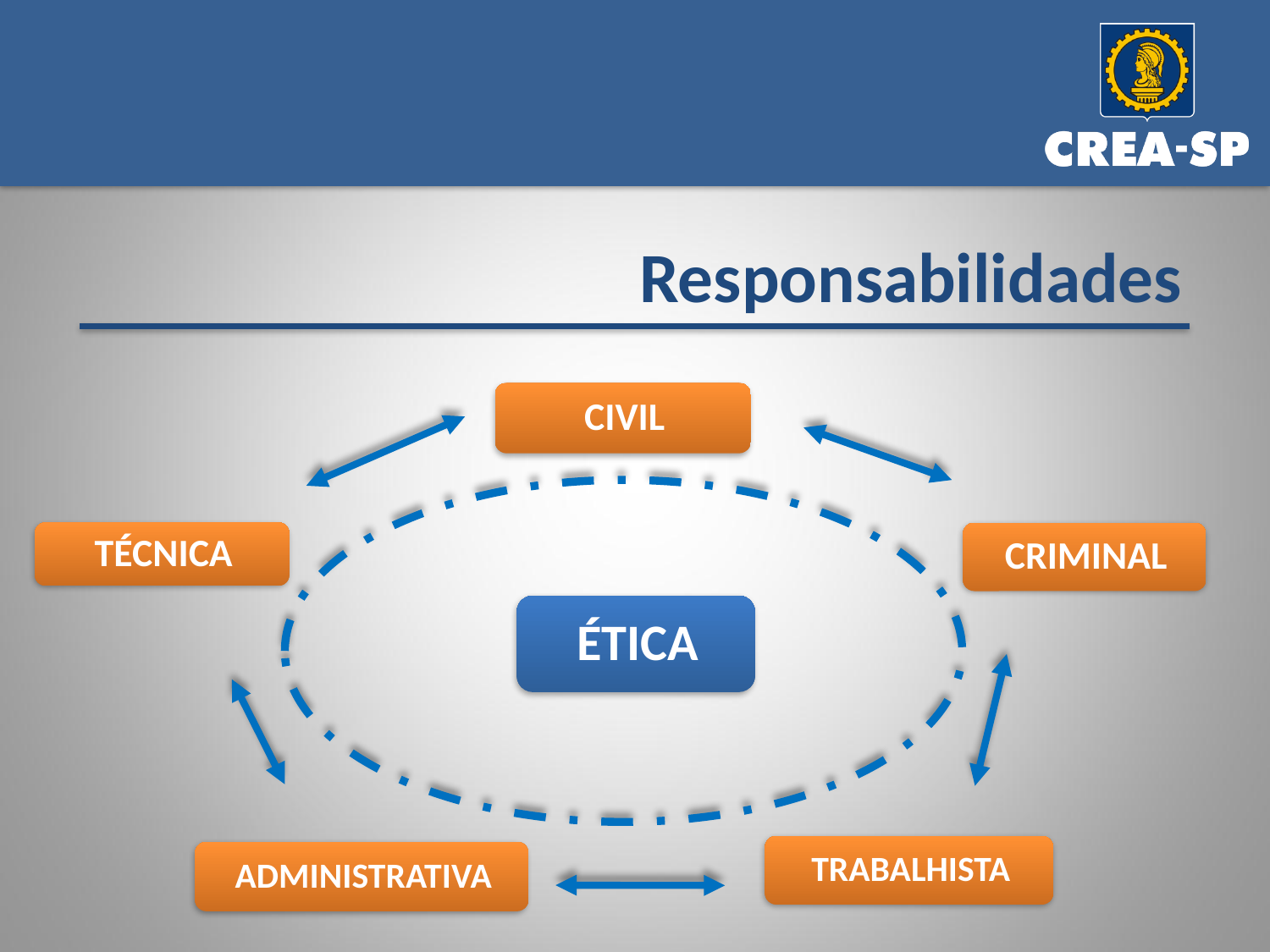

Responsabilidades
CIVIL

TÉCNICA
CRIMINAL
ÉTICA

TRABALHISTA
ADMINISTRATIVA